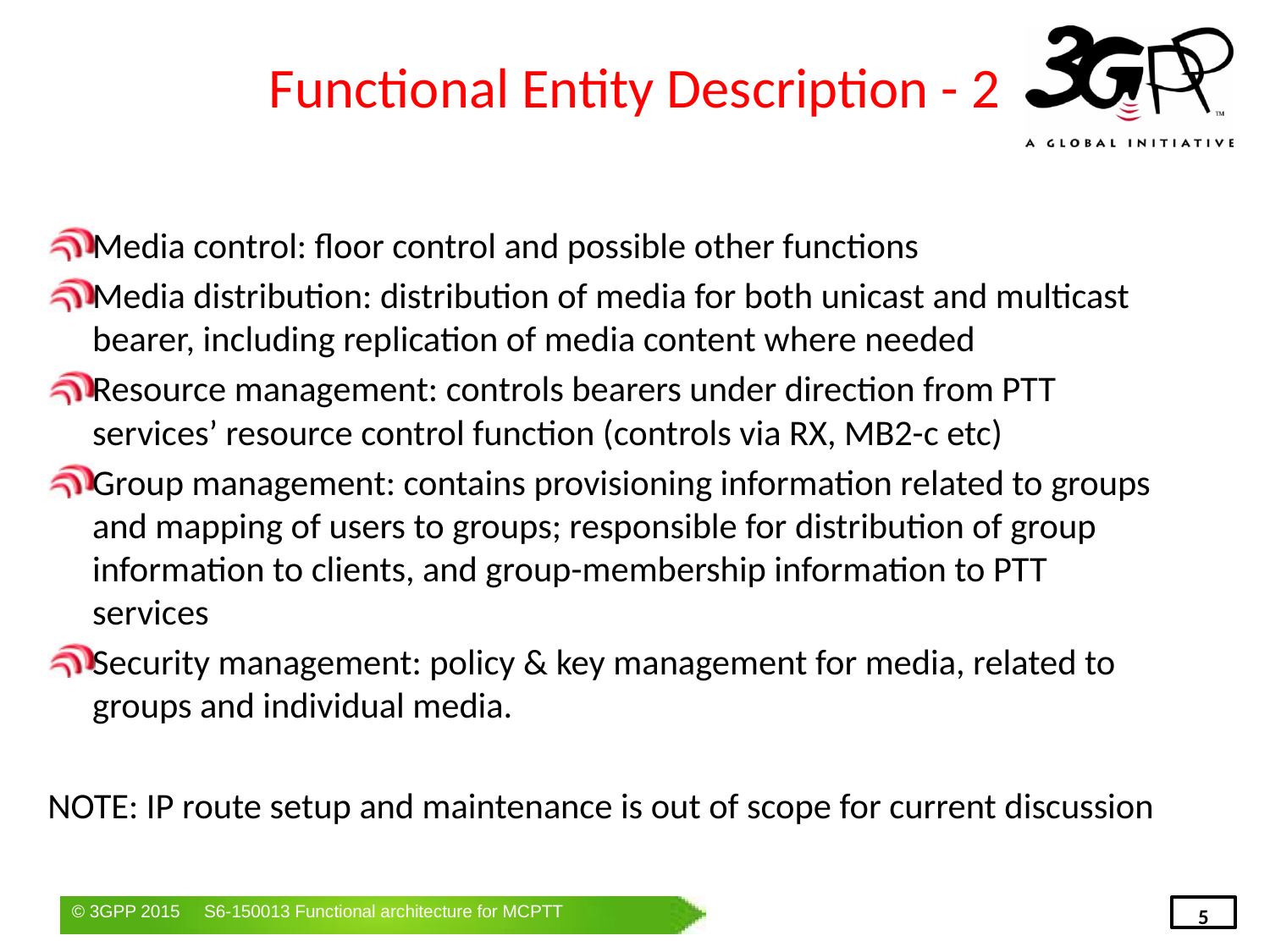

# Functional Entity Description - 2
Media control: floor control and possible other functions
Media distribution: distribution of media for both unicast and multicast bearer, including replication of media content where needed
Resource management: controls bearers under direction from PTT services’ resource control function (controls via RX, MB2-c etc)
Group management: contains provisioning information related to groups and mapping of users to groups; responsible for distribution of group information to clients, and group-membership information to PTT services
Security management: policy & key management for media, related to groups and individual media.

NOTE: IP route setup and maintenance is out of scope for current discussion